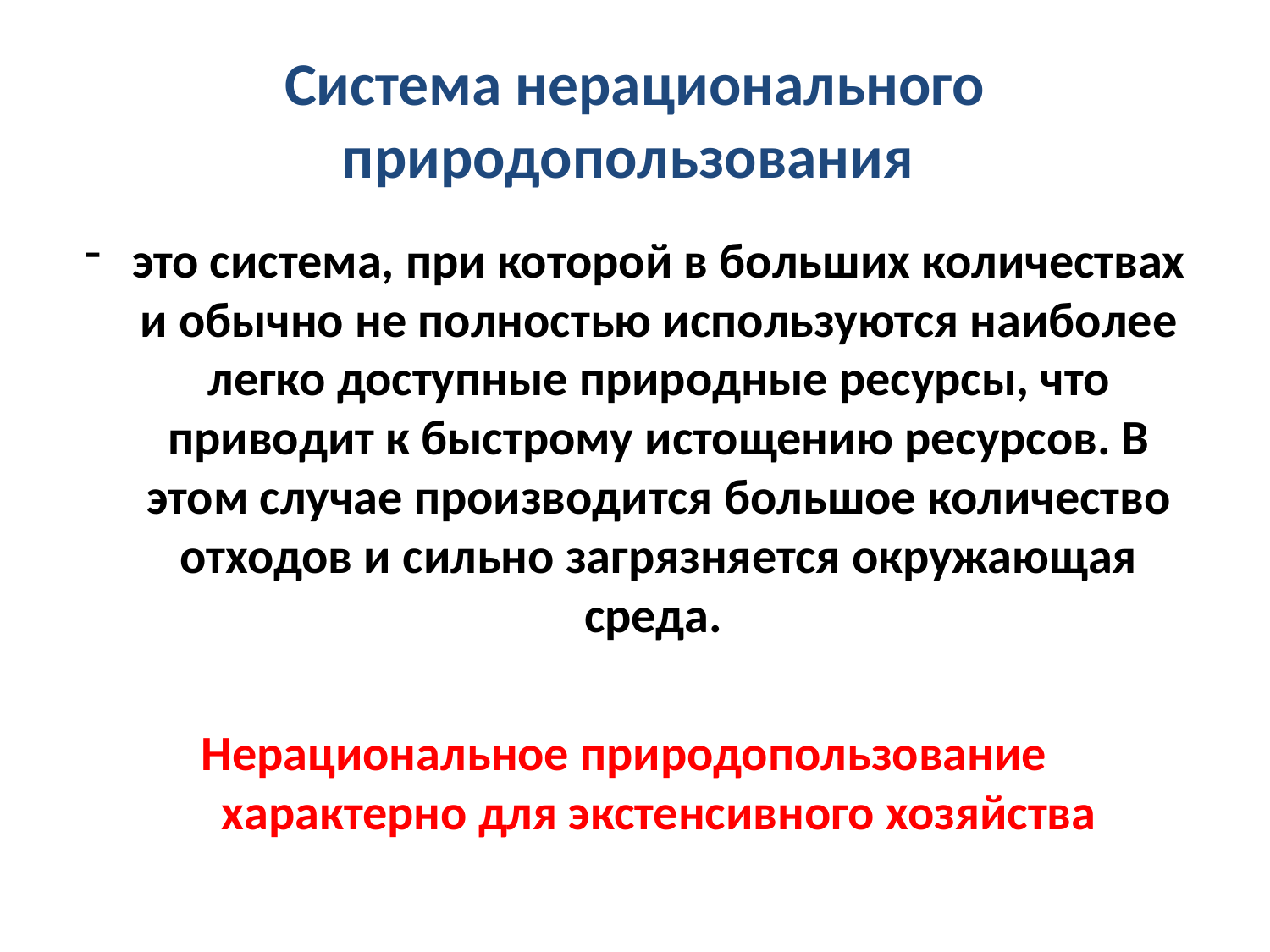

# Система нерационального природопользования
это система, при которой в больших количествах и обычно не полностью используются наиболее легко доступные природные ресурсы, что приводит к быстрому истощению ресурсов. В этом случае производится большое количество отходов и сильно загрязняется окружающая среда.

Нерациональное природопользование   характерно для экстенсивного хозяйства